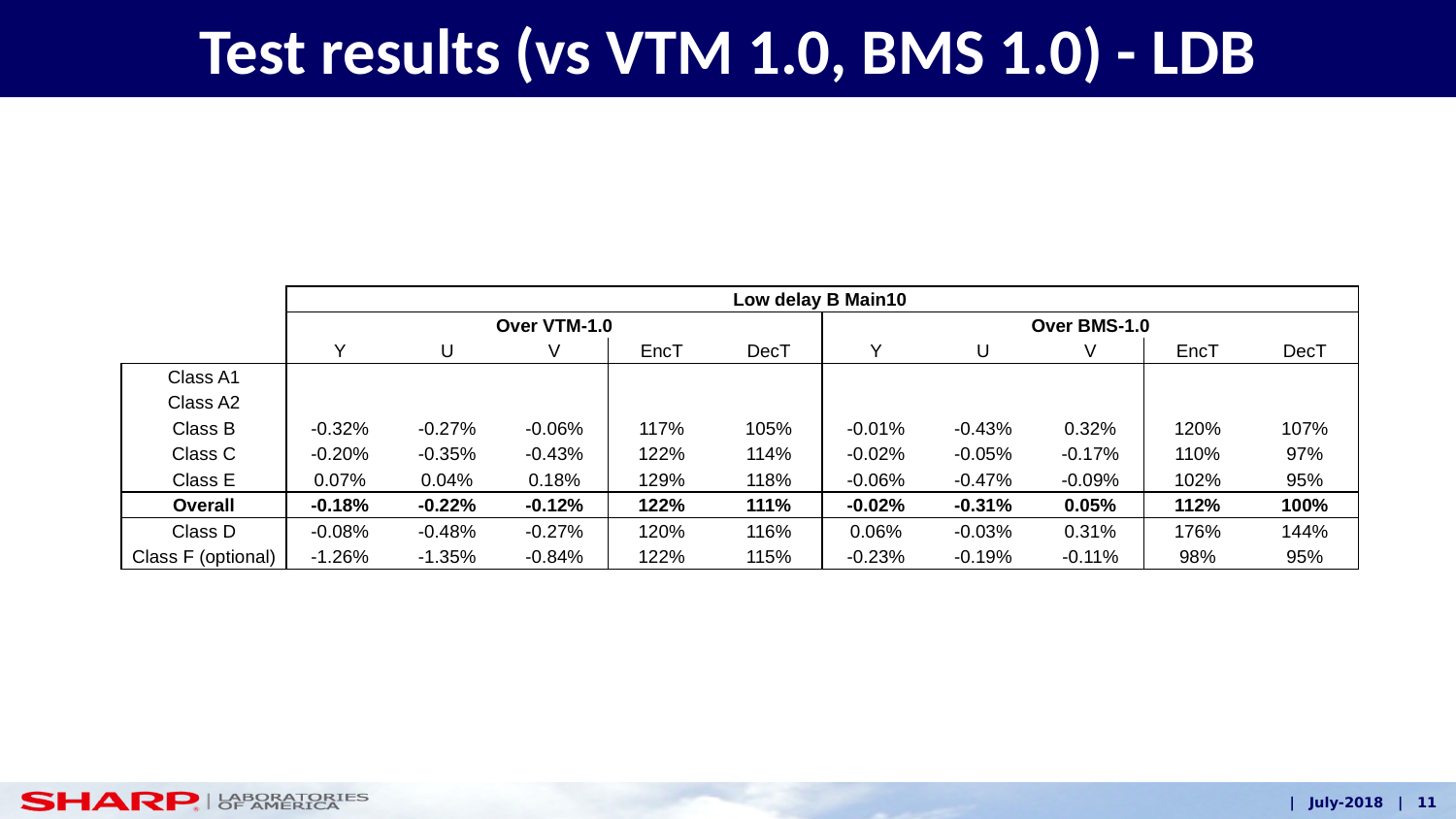

11
# Test results (vs VTM 1.0, BMS 1.0) - LDB
|  | Low delay B Main10 |  |  |  |  |  |  |  |  |  |
| --- | --- | --- | --- | --- | --- | --- | --- | --- | --- | --- |
|  | Over VTM-1.0 |  |  |  |  | Over BMS-1.0 |  |  |  |  |
|  | Y | U | V | EncT | DecT | Y | U | V | EncT | DecT |
| Class A1 |  |  |  |  |  |  |  |  |  |  |
| Class A2 |  |  |  |  |  |  |  |  |  |  |
| Class B | -0.32% | -0.27% | -0.06% | 117% | 105% | -0.01% | -0.43% | 0.32% | 120% | 107% |
| Class C | -0.20% | -0.35% | -0.43% | 122% | 114% | -0.02% | -0.05% | -0.17% | 110% | 97% |
| Class E | 0.07% | 0.04% | 0.18% | 129% | 118% | -0.06% | -0.47% | -0.09% | 102% | 95% |
| Overall | -0.18% | -0.22% | -0.12% | 122% | 111% | -0.02% | -0.31% | 0.05% | 112% | 100% |
| Class D | -0.08% | -0.48% | -0.27% | 120% | 116% | 0.06% | -0.03% | 0.31% | 176% | 144% |
| Class F (optional) | -1.26% | -1.35% | -0.84% | 122% | 115% | -0.23% | -0.19% | -0.11% | 98% | 95% |